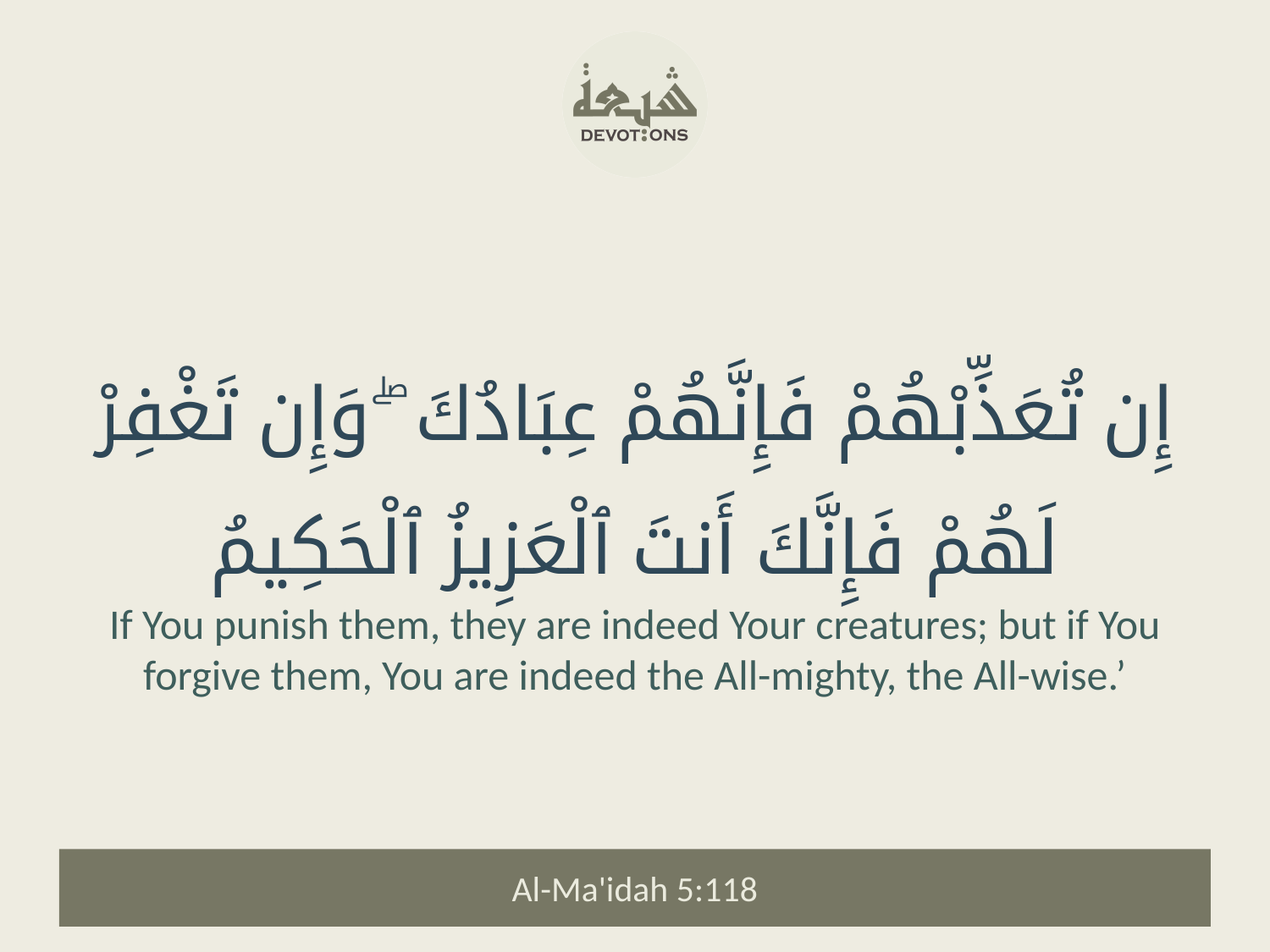

إِن تُعَذِّبْهُمْ فَإِنَّهُمْ عِبَادُكَ ۖ وَإِن تَغْفِرْ لَهُمْ فَإِنَّكَ أَنتَ ٱلْعَزِيزُ ٱلْحَكِيمُ
If You punish them, they are indeed Your creatures; but if You forgive them, You are indeed the All-mighty, the All-wise.’
Al-Ma'idah 5:118